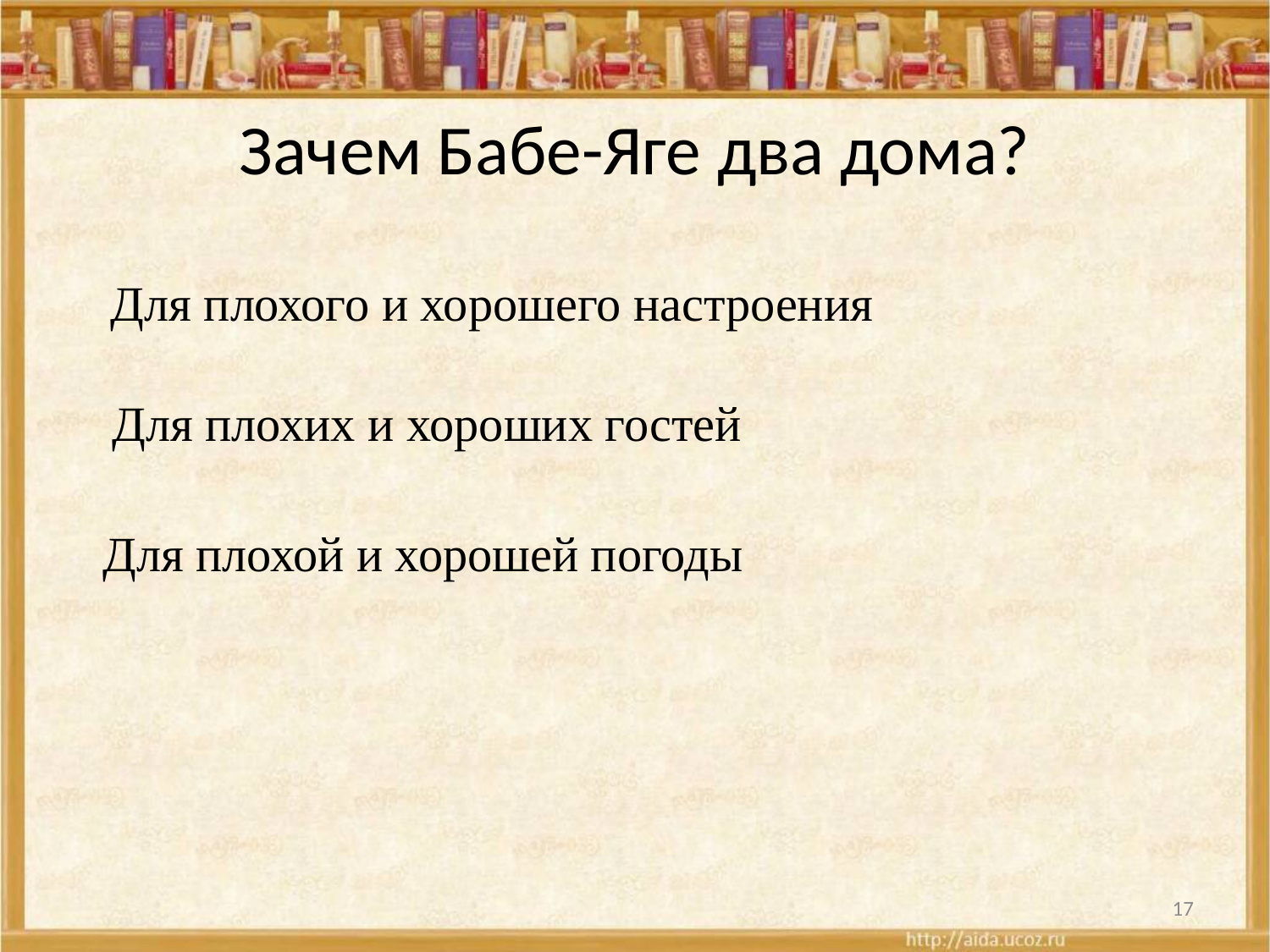

# Зачем Бабе-Яге два дома?
Для плохого и хорошего настроения
Для плохих и хороших гостей
Для плохой и хорошей погоды
17